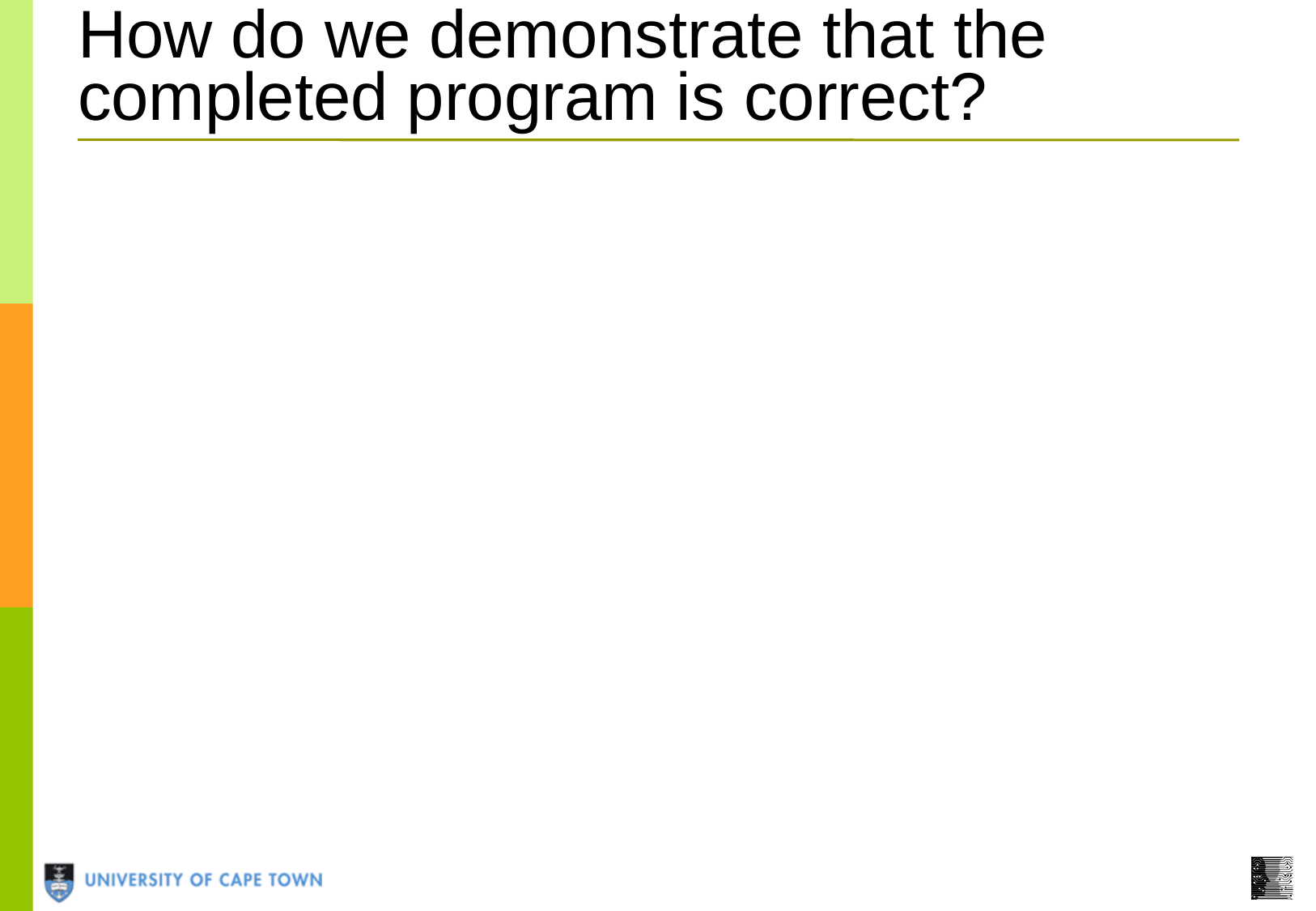

# How do we demonstrate that the completed program is correct?